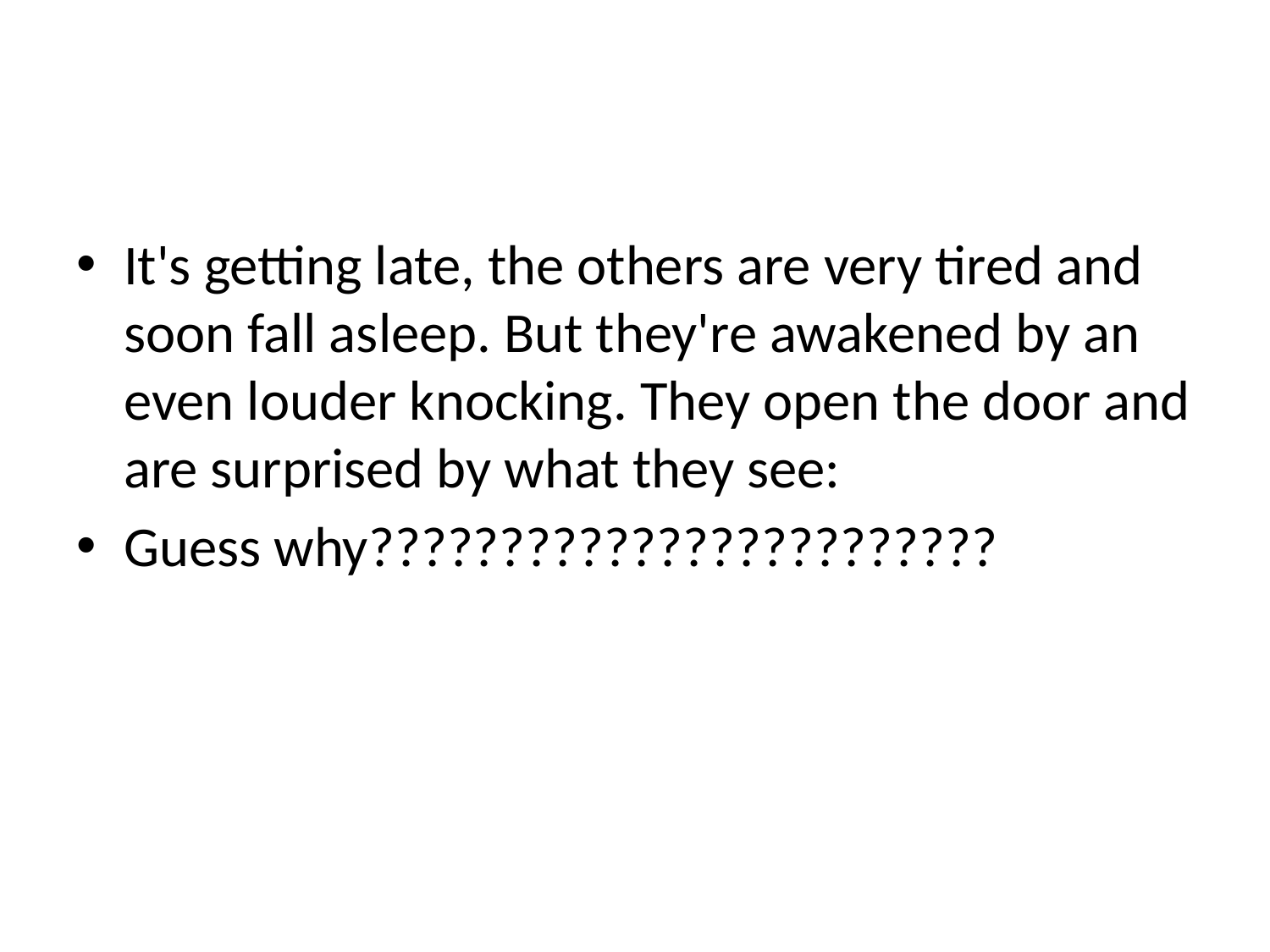

#
It's getting late, the others are very tired and soon fall asleep. But they're awakened by an even louder knocking. They open the door and are surprised by what they see:
Guess why????????????????????????